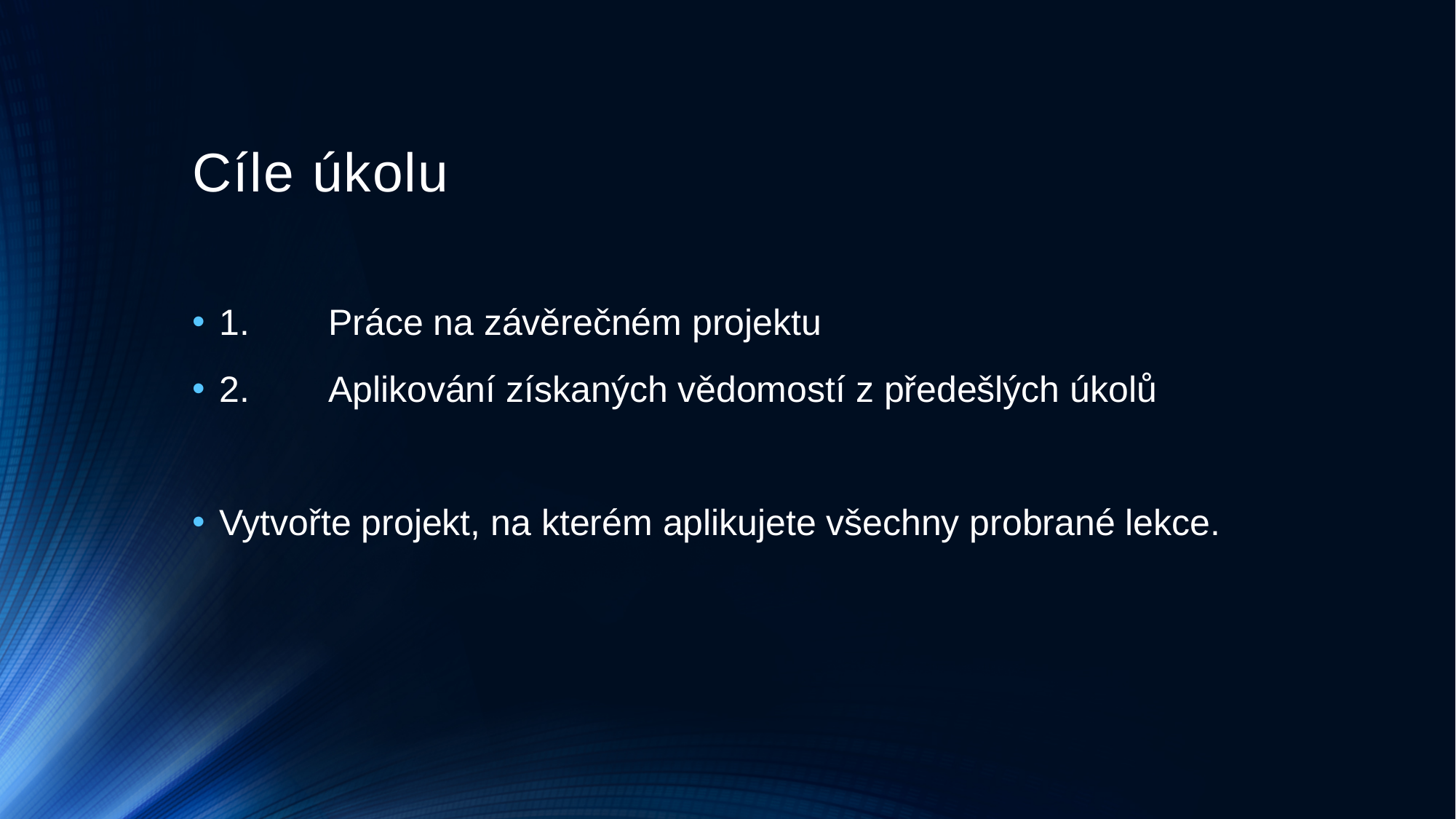

# Cíle úkolu

1.	Práce na závěrečném projektu
2.	Aplikování získaných vědomostí z předešlých úkolů

Vytvořte projekt, na kterém aplikujete všechny probrané lekce.